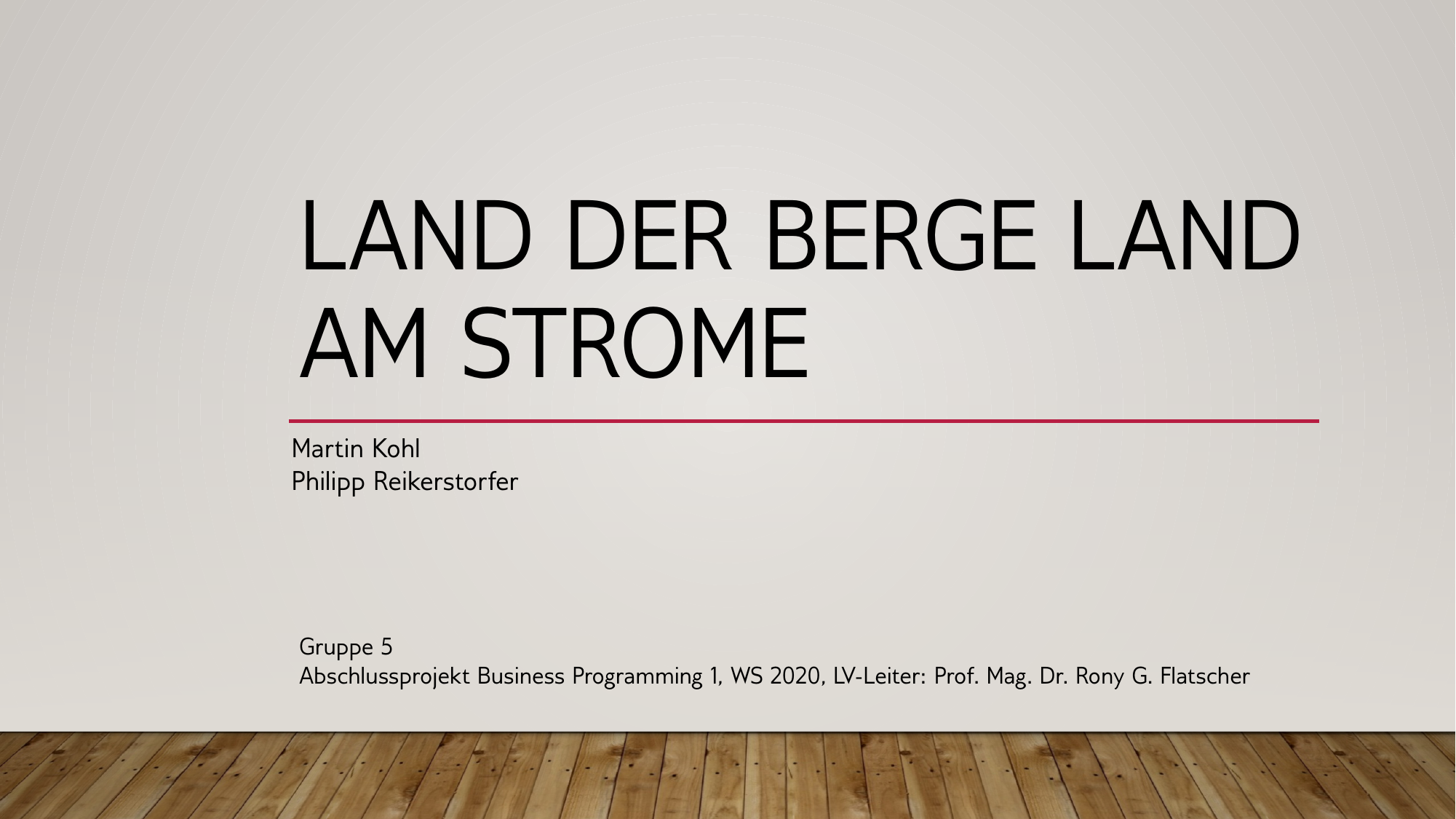

# Land der berge Land am Strome

Martin Kohl
Philipp Reikerstorfer
Gruppe 5
Abschlussprojekt Business Programming 1, WS 2020, LV-Leiter: Prof. Mag. Dr. Rony G. Flatscher